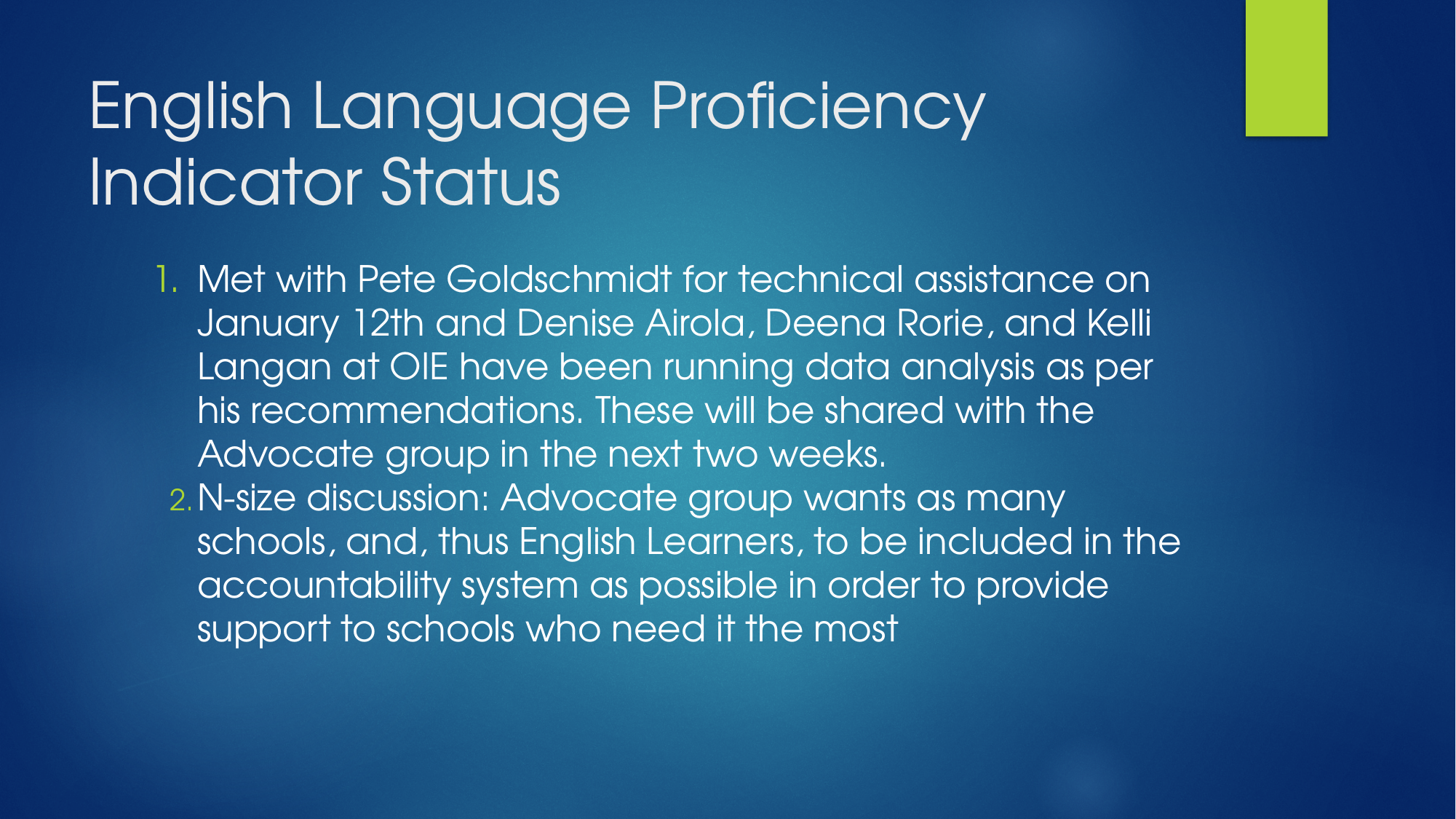

# English Language Proficiency Indicator Status
Met with Pete Goldschmidt for technical assistance on January 12th and Denise Airola, Deena Rorie, and Kelli Langan at OIE have been running data analysis as per his recommendations. These will be shared with the Advocate group in the next two weeks.
N-size discussion: Advocate group wants as many schools, and, thus English Learners, to be included in the accountability system as possible in order to provide support to schools who need it the most